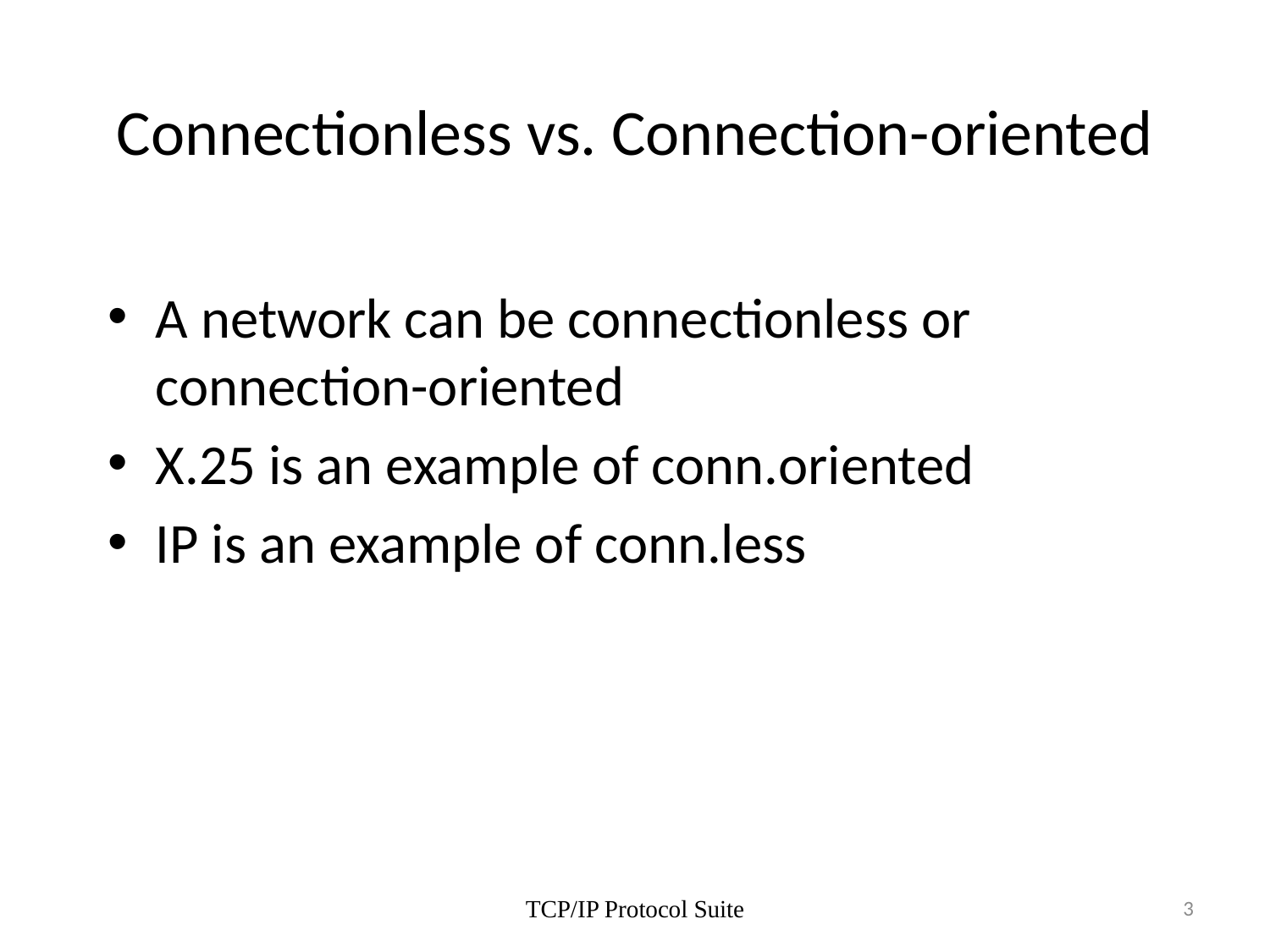

# Connectionless vs. Connection-oriented
A network can be connectionless or connection-oriented
X.25 is an example of conn.oriented
IP is an example of conn.less
TCP/IP Protocol Suite
3